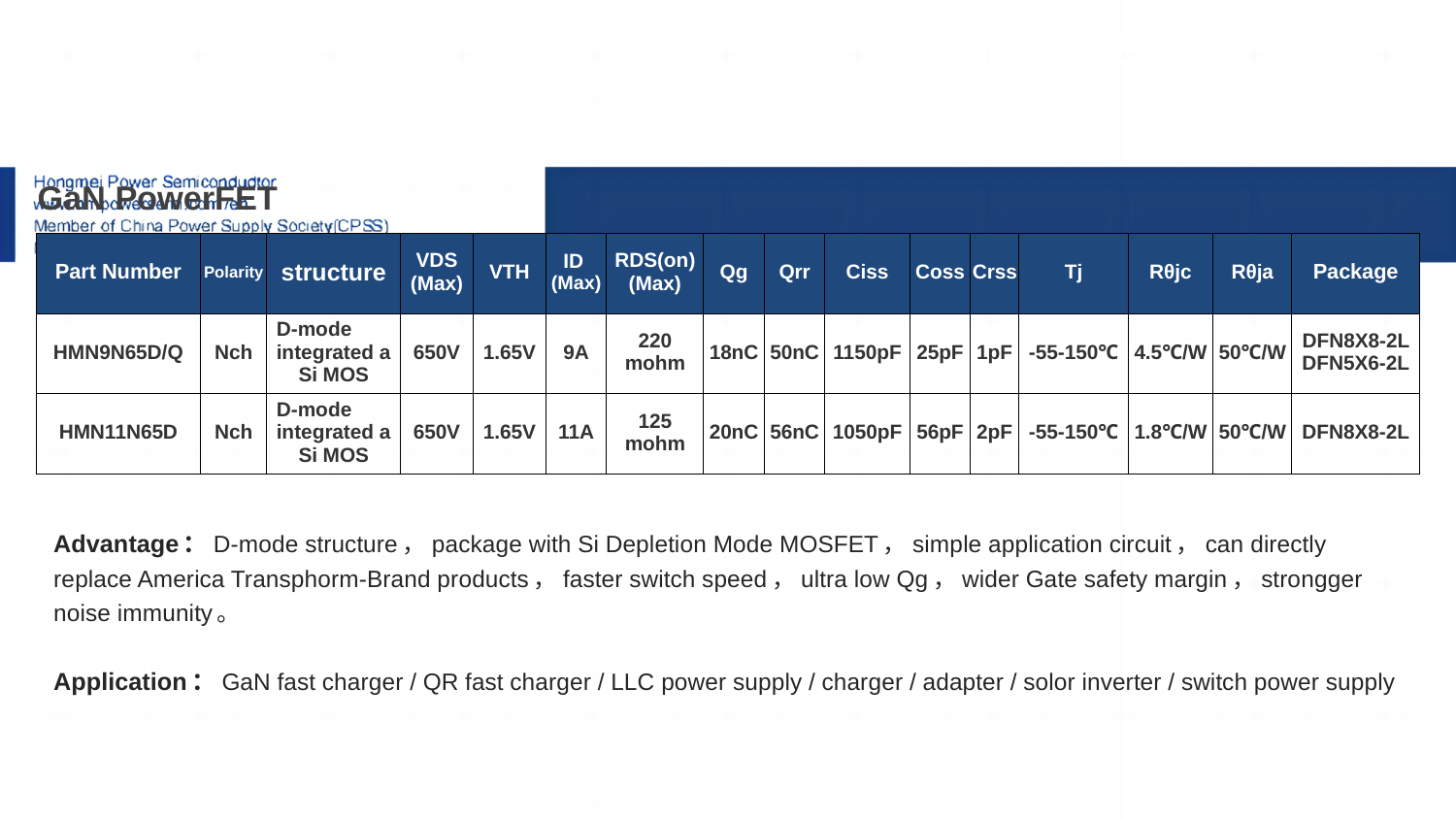

GaN PowerFET
| GaN PowerFET |  |  |  |  |  |  |  |  |  |  |  |  |  |  |  |
| --- | --- | --- | --- | --- | --- | --- | --- | --- | --- | --- | --- | --- | --- | --- | --- |
| Part Number | Polarity | structure | VDS (Max) | VTH | ID (Max) | RDS(on) (Max) | Qg | Qrr | Ciss | Coss | Crss | Tj | Rθjc | Rθja | Package |
| HMN9N65D/Q | Nch | D-mode integrated a Si MOS | 650V | 1.65V | 9A | 220 mohm | 18nC | 50nC | 1150pF | 25pF | 1pF | -55-150℃ | 4.5℃/W | 50℃/W | DFN8X8-2L DFN5X6-2L |
| HMN11N65D | Nch | D-mode integrated a Si MOS | 650V | 1.65V | 11A | 125 mohm | 20nC | 56nC | 1050pF | 56pF | 2pF | -55-150℃ | 1.8℃/W | 50℃/W | DFN8X8-2L |
# 1-2
Advantage：D-mode structure，package with Si Depletion Mode MOSFET，simple application circuit，can directly replace America Transphorm-Brand products，faster switch speed，ultra low Qg，wider Gate safety margin，strongger  noise immunity。

Application：GaN fast charger / QR fast charger / LLC power supply / charger / adapter / solor inverter / switch power supply